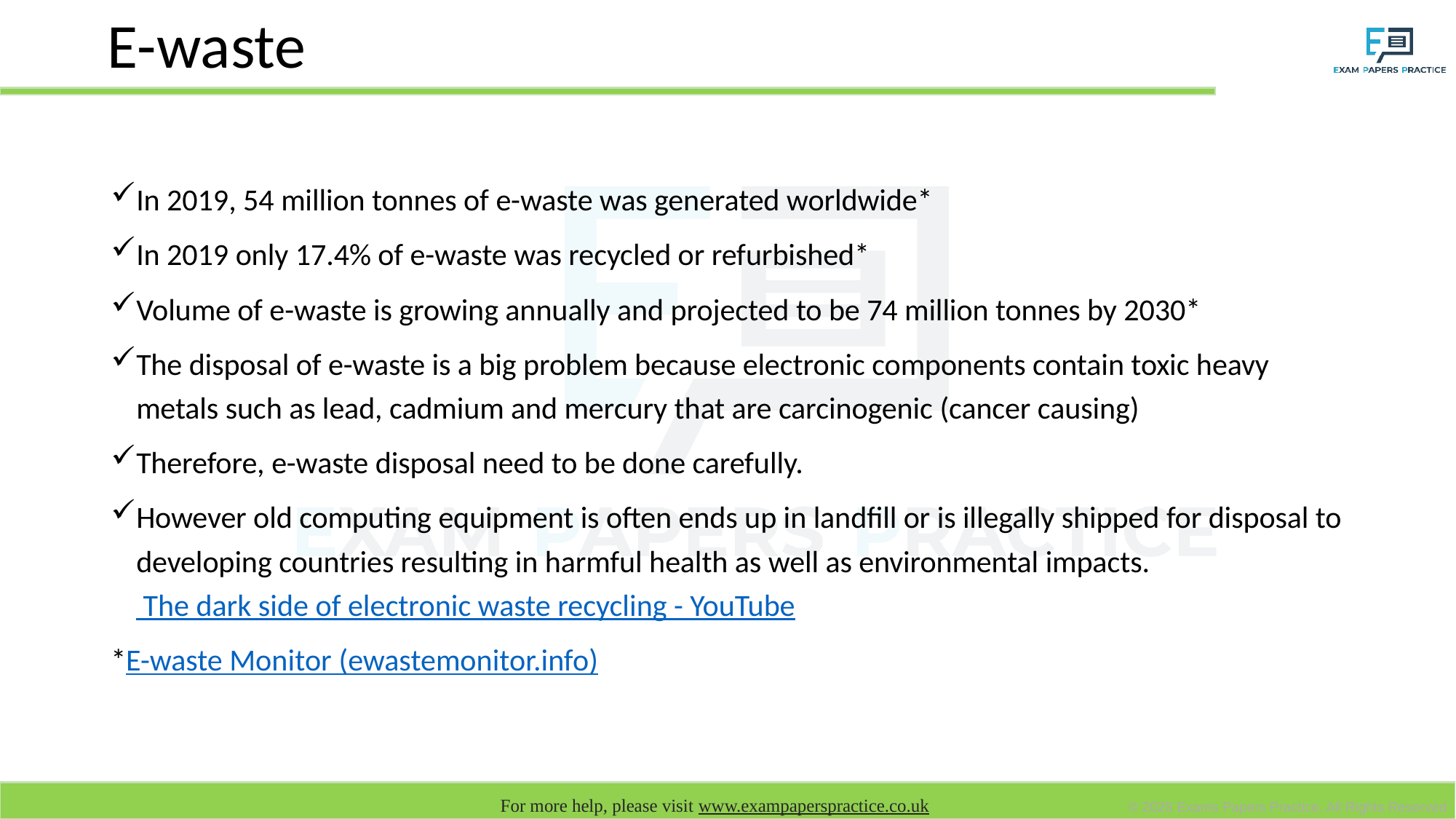

# E-waste
In 2019, 54 million tonnes of e-waste was generated worldwide*
In 2019 only 17.4% of e-waste was recycled or refurbished*
Volume of e-waste is growing annually and projected to be 74 million tonnes by 2030*
The disposal of e-waste is a big problem because electronic components contain toxic heavy metals such as lead, cadmium and mercury that are carcinogenic (cancer causing)
Therefore, e-waste disposal need to be done carefully.
However old computing equipment is often ends up in landfill or is illegally shipped for disposal to developing countries resulting in harmful health as well as environmental impacts. The dark side of electronic waste recycling - YouTube
*E-waste Monitor (ewastemonitor.info)